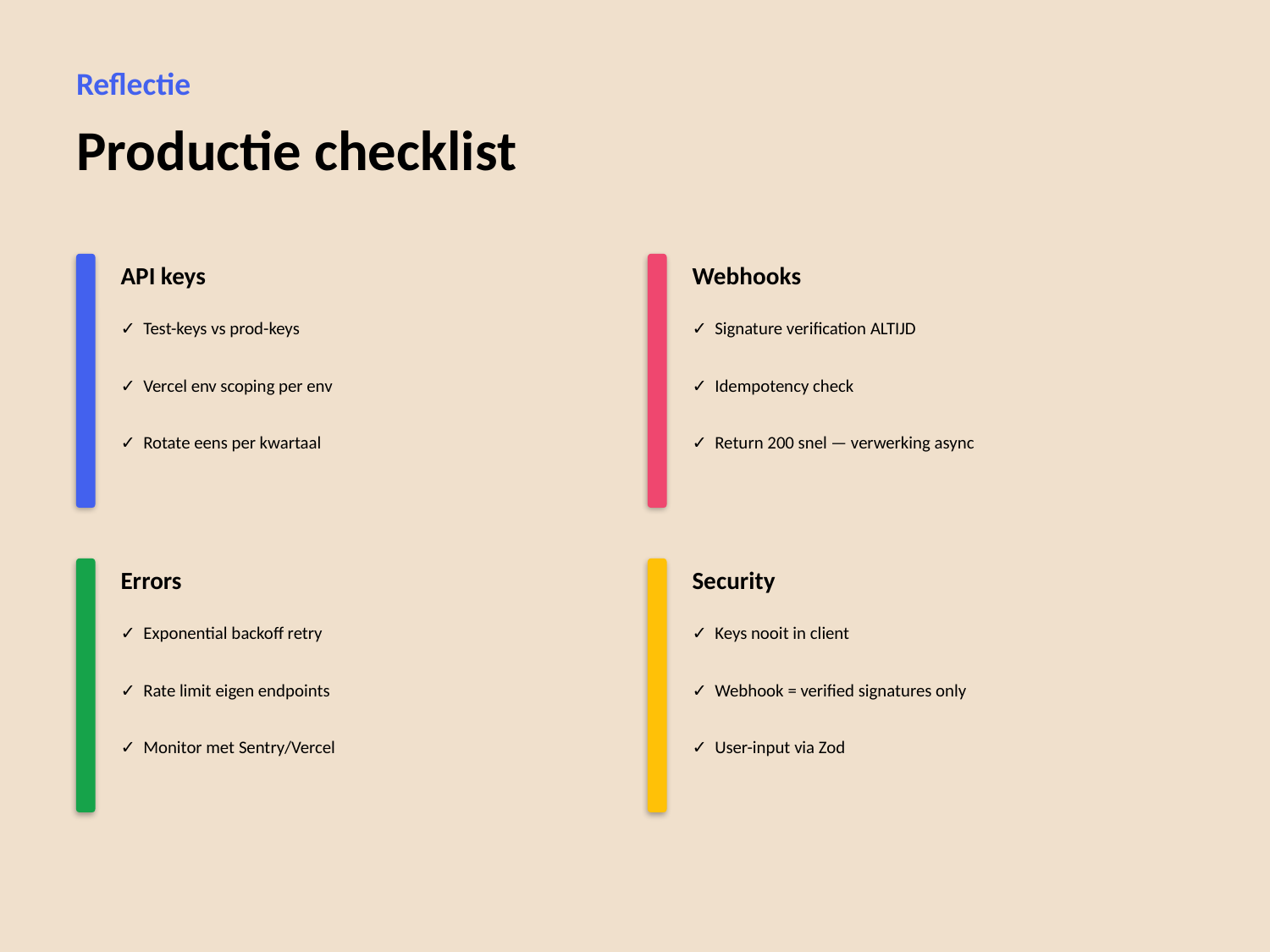

Reflectie
Productie checklist

API keys
Webhooks
✓  Test-keys vs prod-keys
✓  Signature verification ALTIJD
✓  Vercel env scoping per env
✓  Idempotency check
✓  Rotate eens per kwartaal
✓  Return 200 snel — verwerking async

Errors
Security
✓  Exponential backoff retry
✓  Keys nooit in client
✓  Rate limit eigen endpoints
✓  Webhook = verified signatures only
✓  Monitor met Sentry/Vercel
✓  User-input via Zod